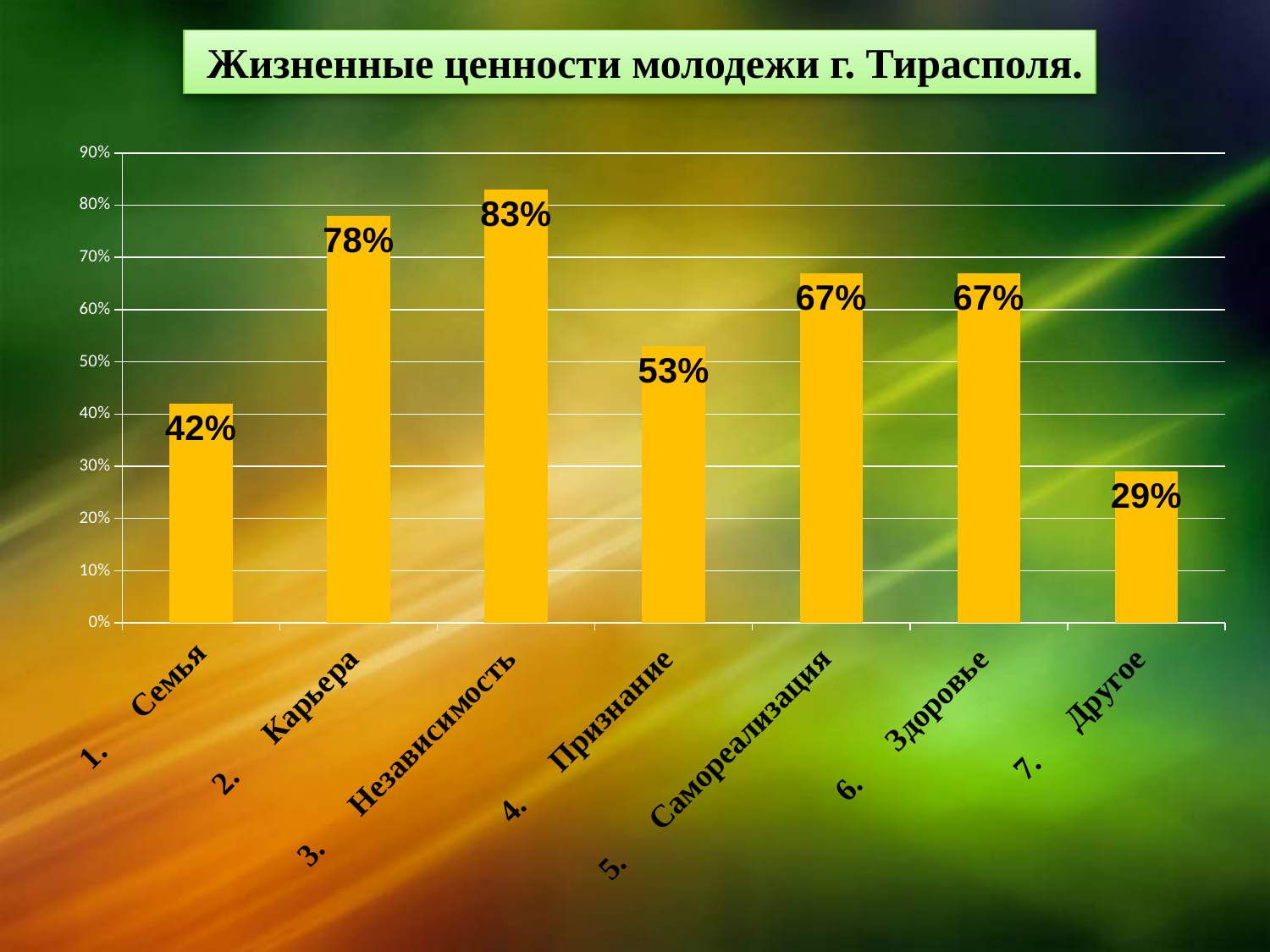

Жизненные ценности молодежи г. Тирасполя.

### Chart

| Category |  |
|---|---|
| 1.      Семья | 0.4200000000000003 |
| 2.      Карьера  | 0.78 |
| 3.      Независимость  | 0.8300000000000006 |
| 4.      Признание  | 0.53 |
| 5.      Самореализация  | 0.6700000000000017 |
| 6.      Здоровье  | 0.6700000000000017 |
| 7.      Другое  | 0.2900000000000003 |